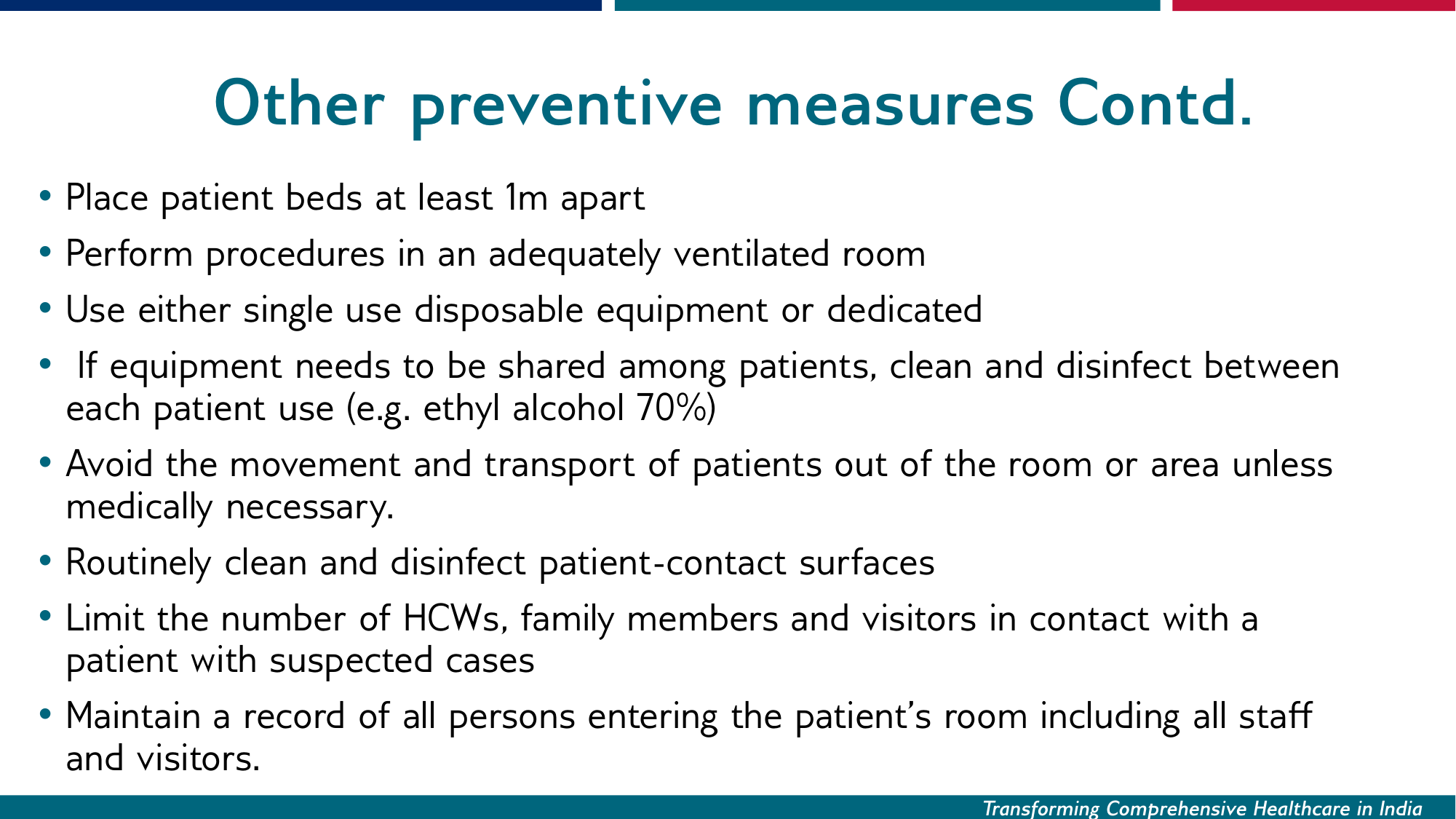

# Other preventive measures Contd.
Place patient beds at least 1m apart
Perform procedures in an adequately ventilated room
Use either single use disposable equipment or dedicated
 If equipment needs to be shared among patients, clean and disinfect between each patient use (e.g. ethyl alcohol 70%)
Avoid the movement and transport of patients out of the room or area unless medically necessary.
Routinely clean and disinfect patient-contact surfaces
Limit the number of HCWs, family members and visitors in contact with a patient with suspected cases
Maintain a record of all persons entering the patient’s room including all staff and visitors.